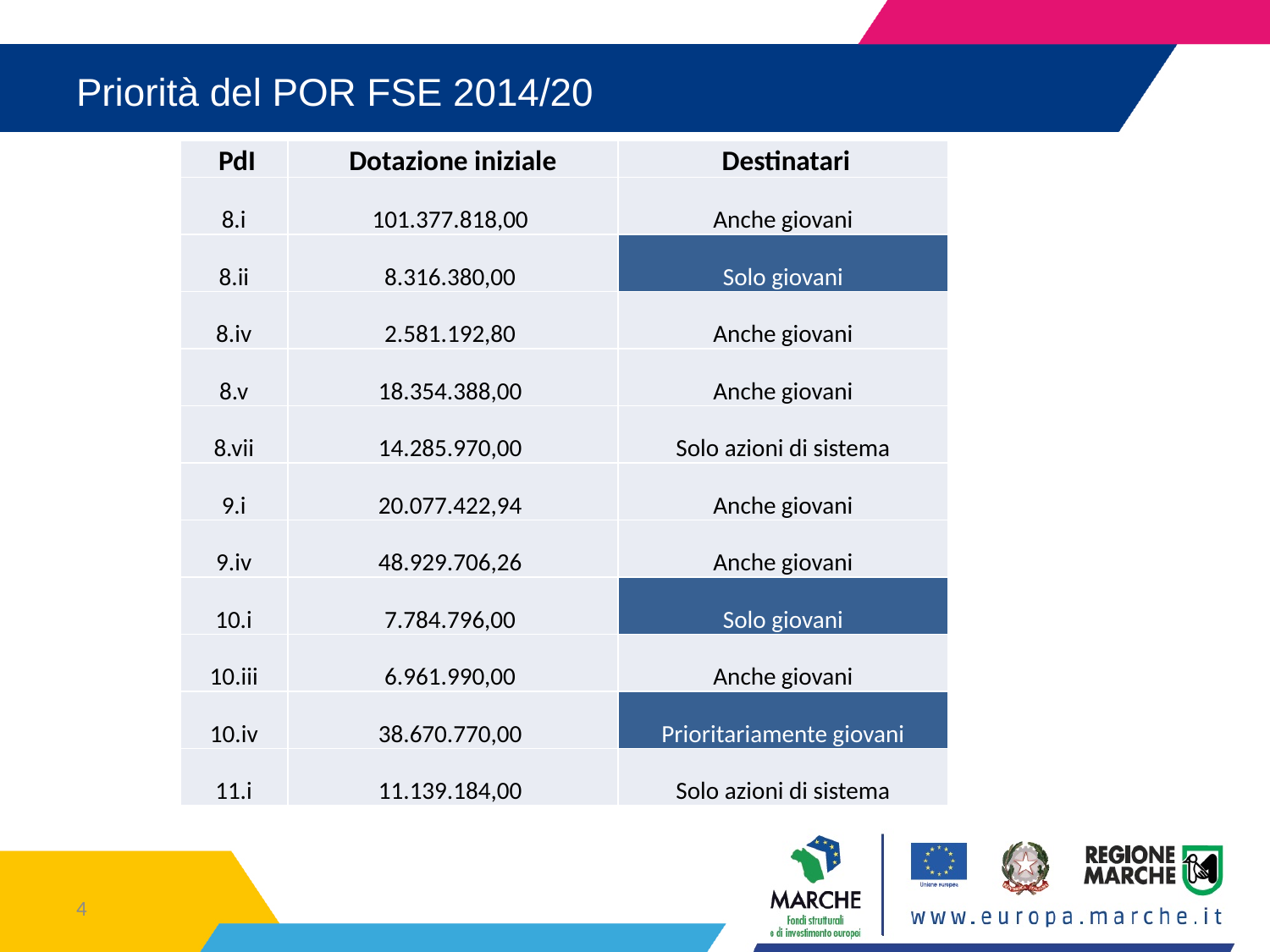

# Priorità del POR FSE 2014/20
| PdI | Dotazione iniziale | Destinatari |
| --- | --- | --- |
| 8.i | 101.377.818,00 | Anche giovani |
| 8.ii | 8.316.380,00 | Solo giovani |
| 8.iv | 2.581.192,80 | Anche giovani |
| 8.v | 18.354.388,00 | Anche giovani |
| 8.vii | 14.285.970,00 | Solo azioni di sistema |
| 9.i | 20.077.422,94 | Anche giovani |
| 9.iv | 48.929.706,26 | Anche giovani |
| 10.i | 7.784.796,00 | Solo giovani |
| 10.iii | 6.961.990,00 | Anche giovani |
| 10.iv | 38.670.770,00 | Prioritariamente giovani |
| 11.i | 11.139.184,00 | Solo azioni di sistema |
4